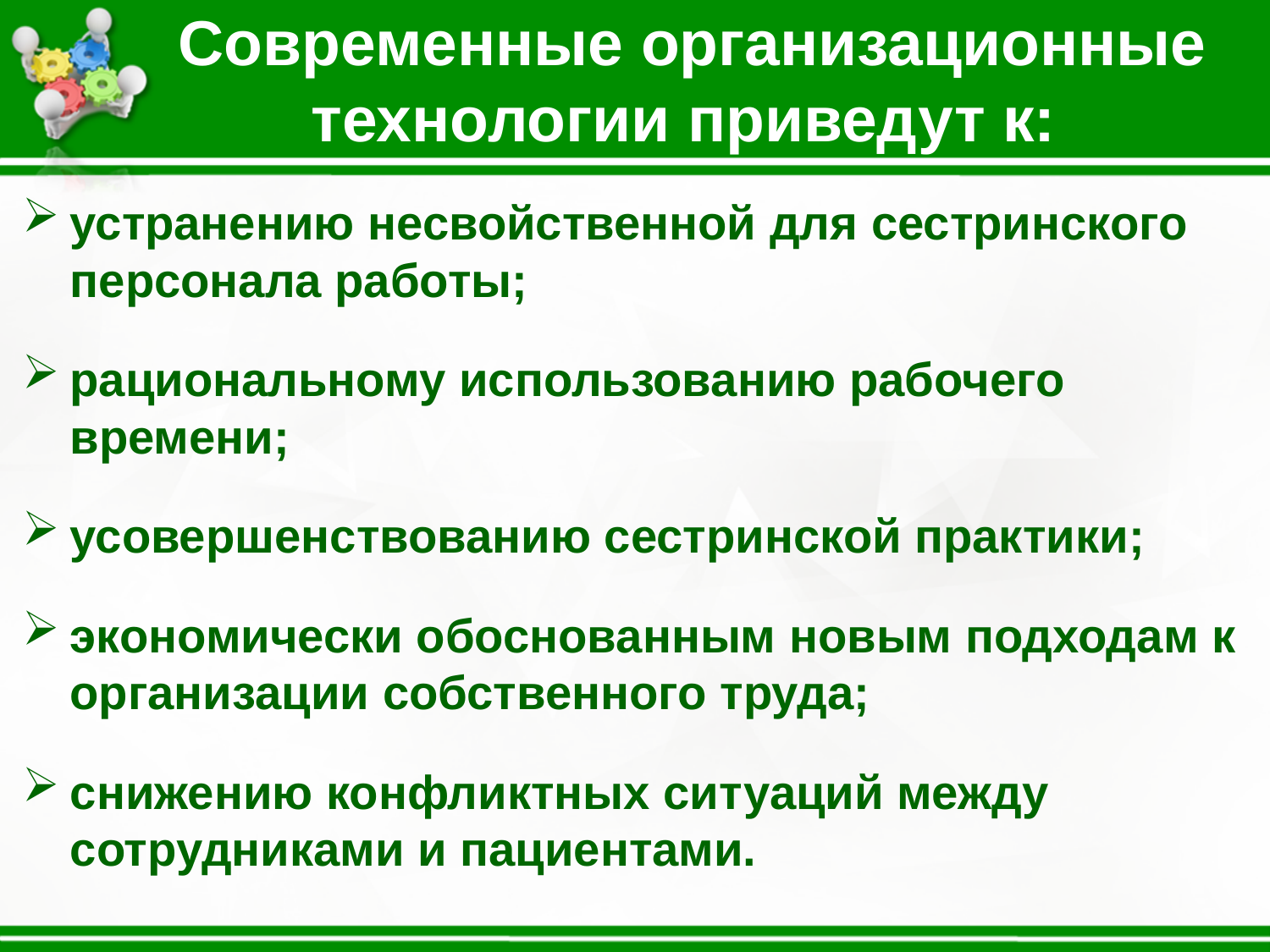

Современные организационные технологии приведут к:
устранению несвойственной для сестринского персонала работы;
рациональному использованию рабочего времени;
усовершенствованию сестринской практики;
экономически обоснованным новым подходам к организации собственного труда;
снижению конфликтных ситуаций между сотрудниками и пациентами.